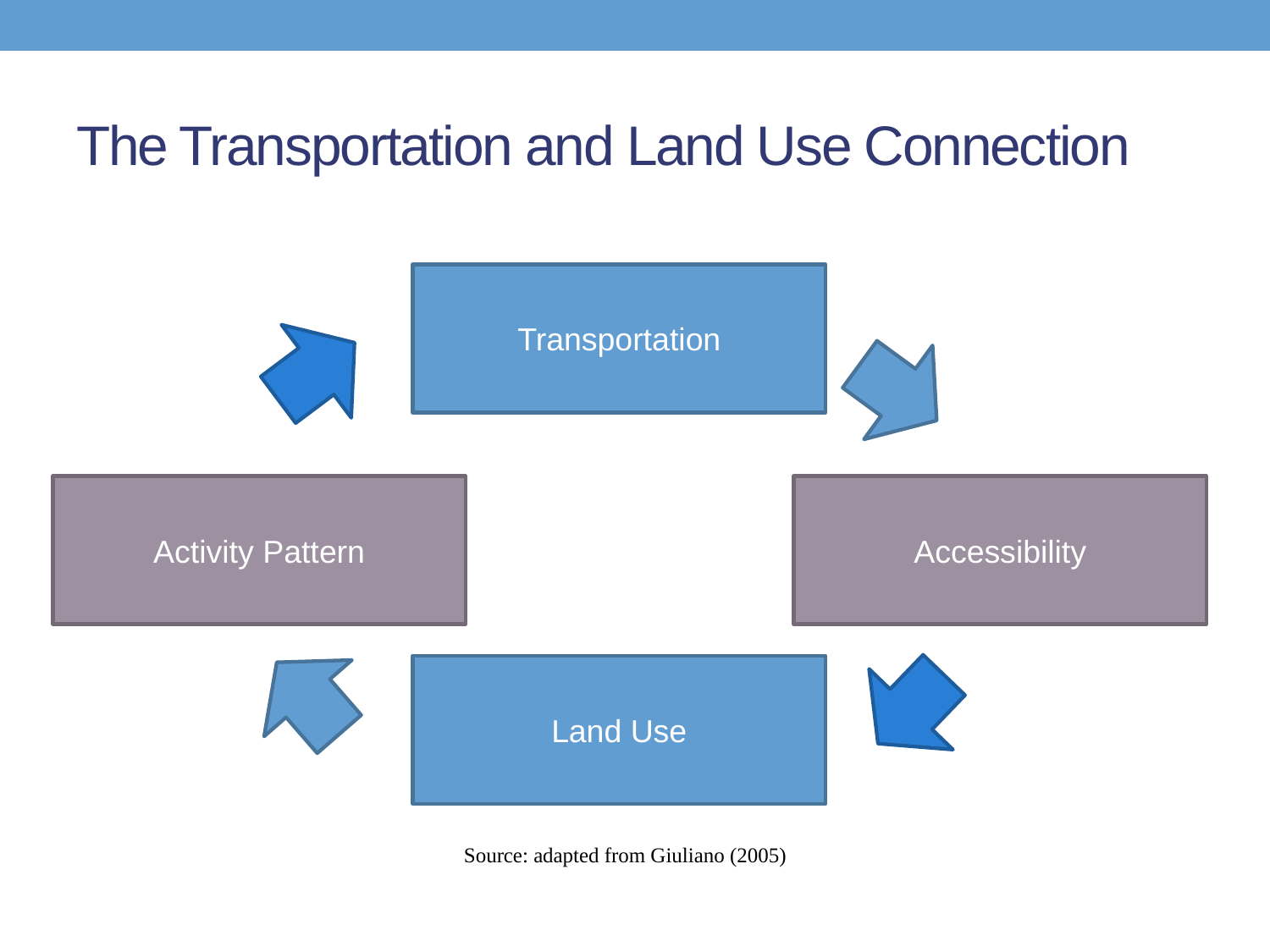

# The Transportation and Land Use Connection
Transportation

Activity Pattern
Accessibility

Land Use
Source: adapted from Giuliano (2005)